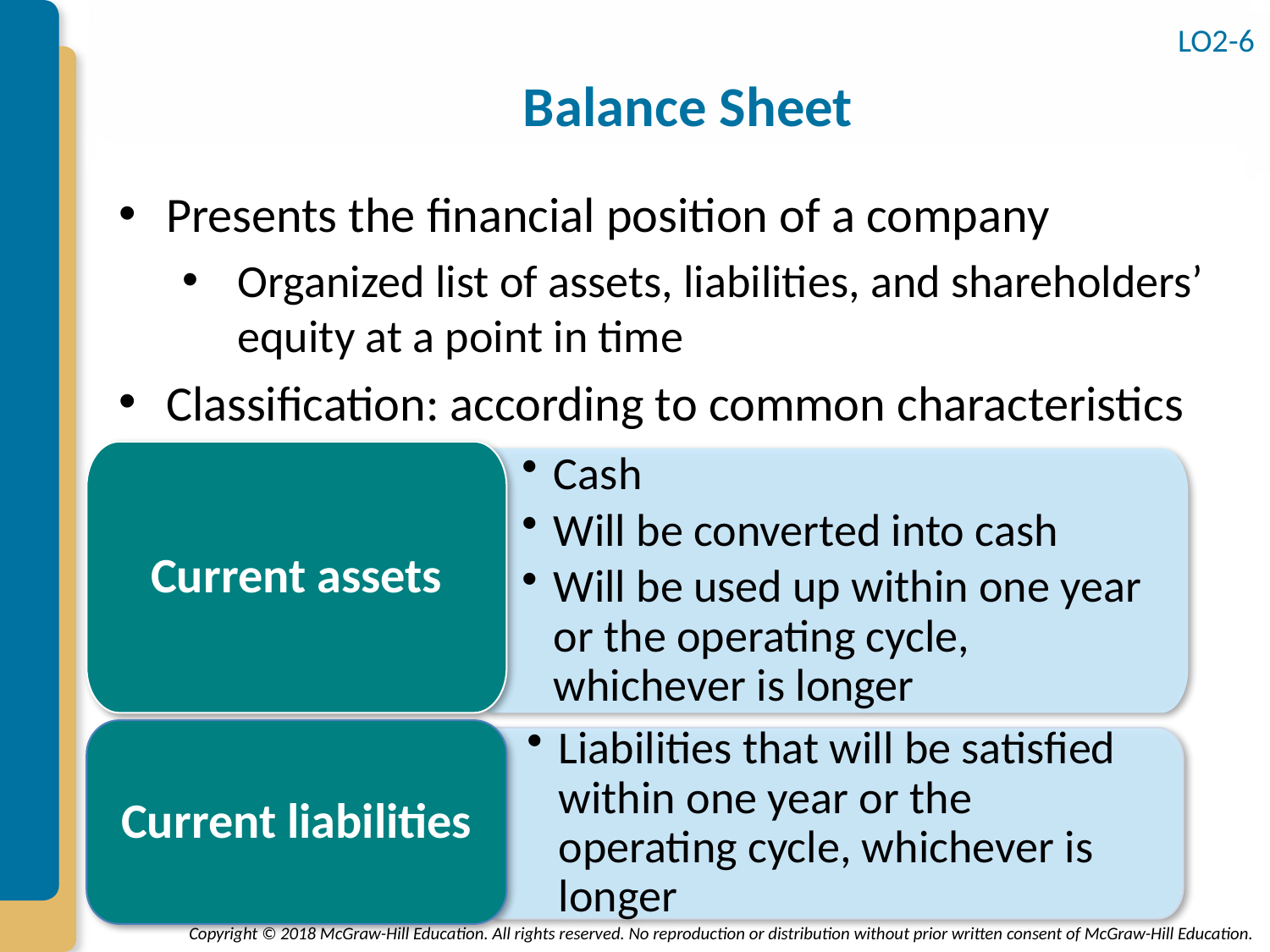

# Balance Sheet
LO2-6
Presents the financial position of a company
Organized list of assets, liabilities, and shareholders’ equity at a point in time
Classification: according to common characteristics
Current assets
Cash
Will be converted into cash
Will be used up within one year or the operating cycle, whichever is longer
Current liabilities
Liabilities that will be satisfied within one year or the operating cycle, whichever is longer